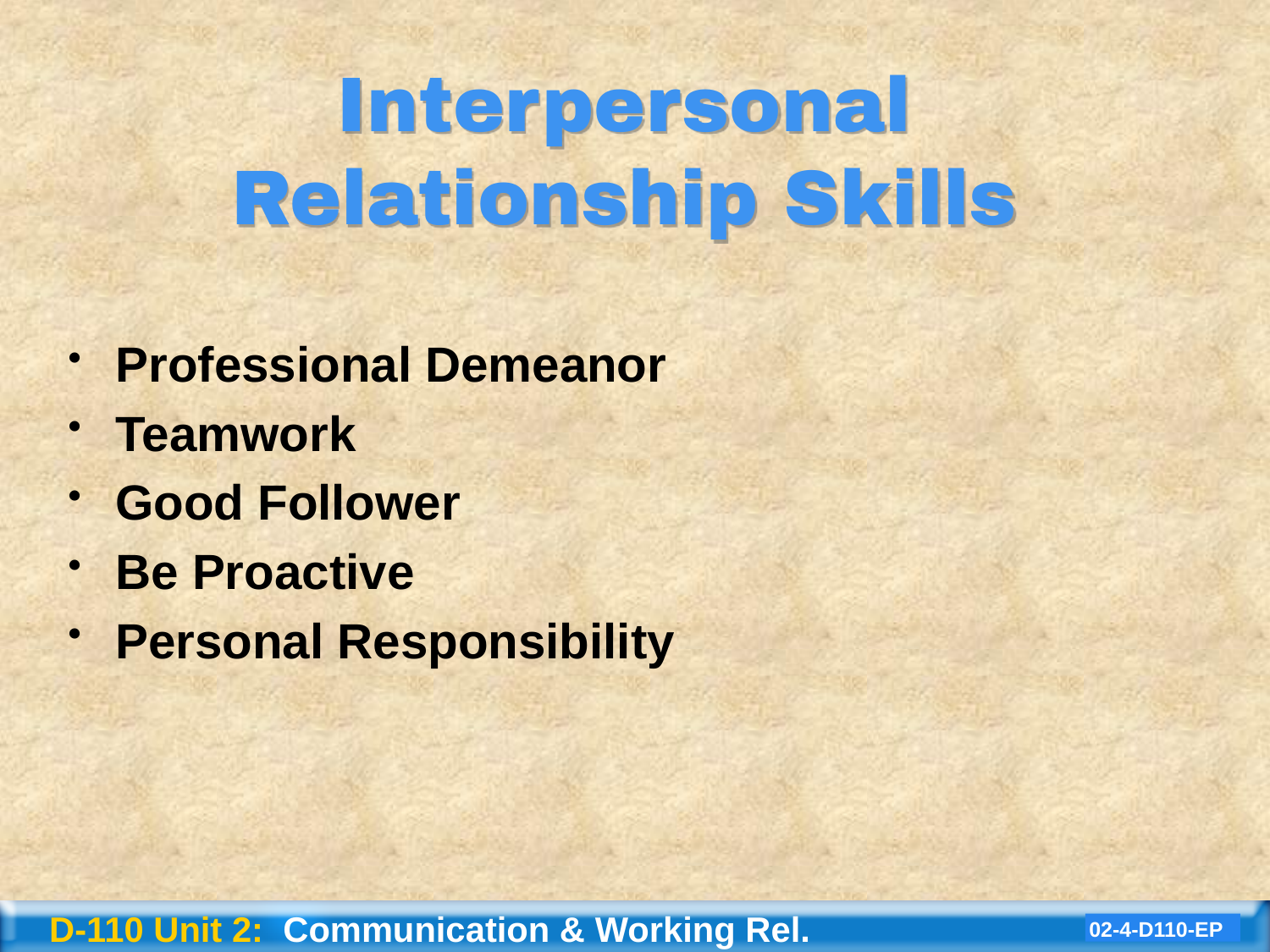

Interpersonal Relationship Skills
Professional Demeanor
Teamwork
Good Follower
Be Proactive
Personal Responsibility
D-110 Unit 2:  Communication & Working Rel.
02-4-D110-EP